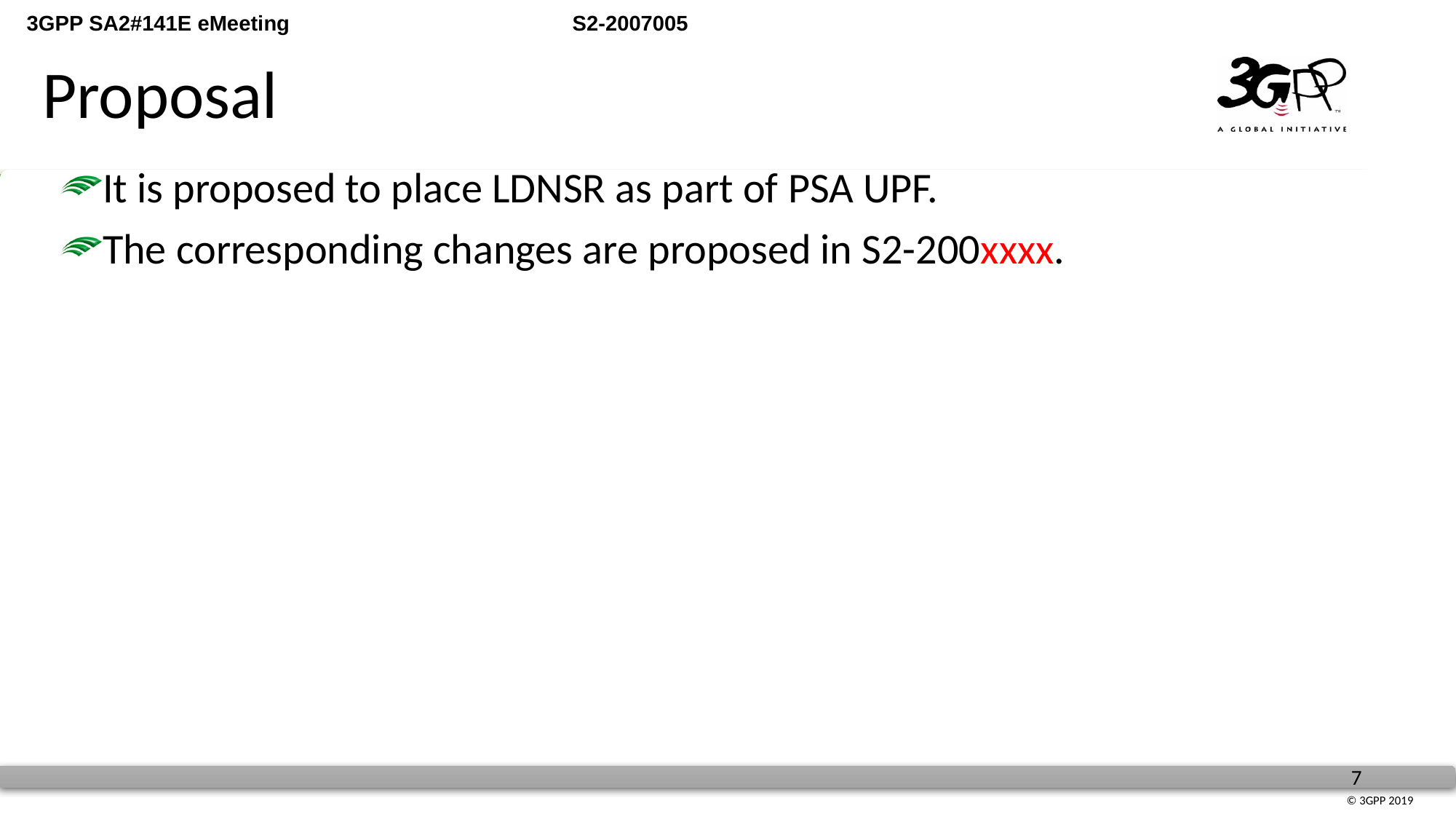

# Proposal
It is proposed to place LDNSR as part of PSA UPF.
The corresponding changes are proposed in S2-200xxxx.